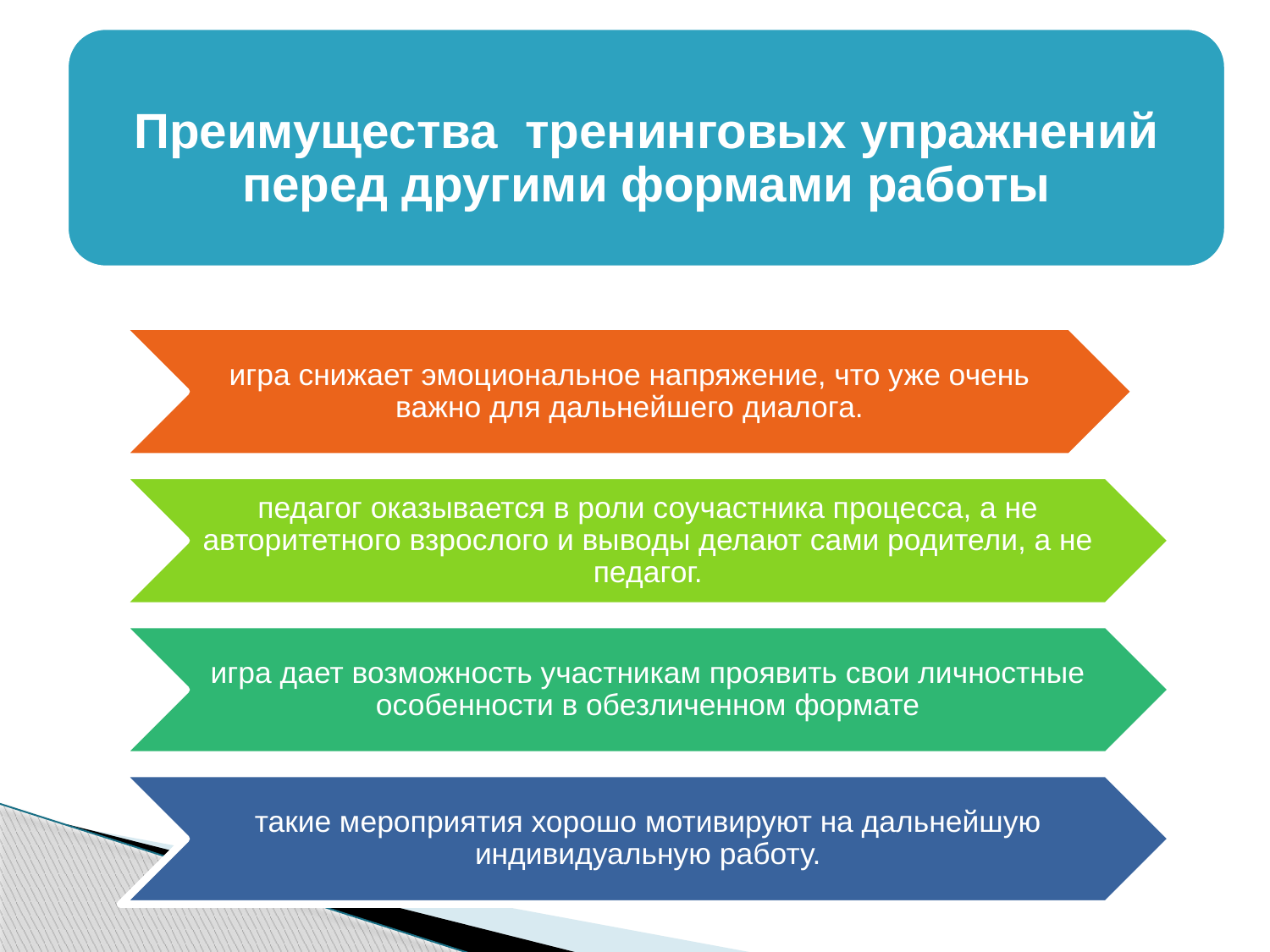

Преимущества  тренинговых упражнений перед другими формами работы
игра снижает эмоциональное напряжение, что уже очень важно для дальнейшего диалога.
педагог оказывается в роли соучастника процесса, а не авторитетного взрослого и выводы делают сами родители, а не педагог.
игра дает возможность участникам проявить свои личностные особенности в обезличенном формате
такие мероприятия хорошо мотивируют на дальнейшую индивидуальную работу.